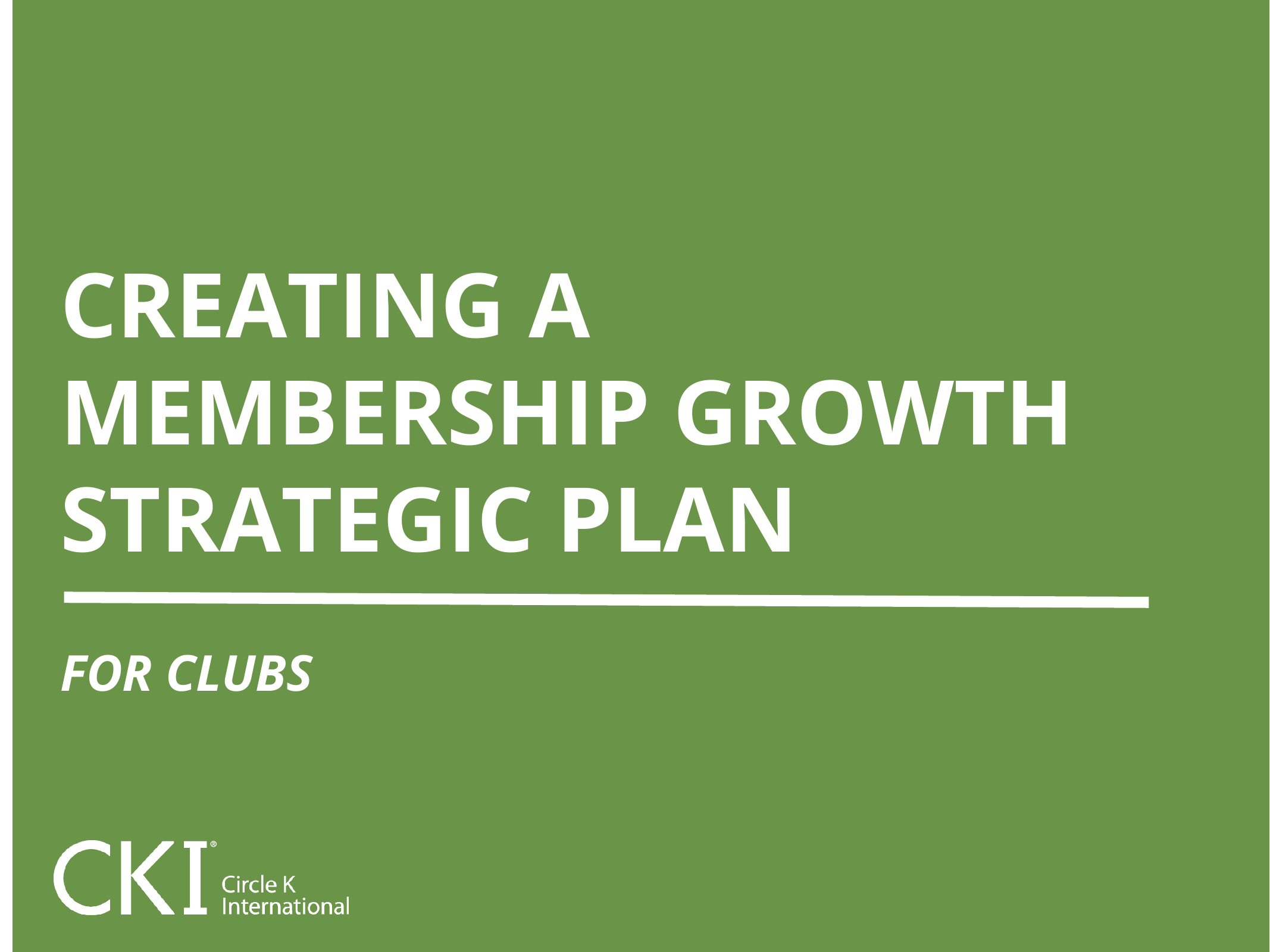

CREATING A
MEMBERSHIP GROWTH STRATEGIC PLAN
FOR CLUBS